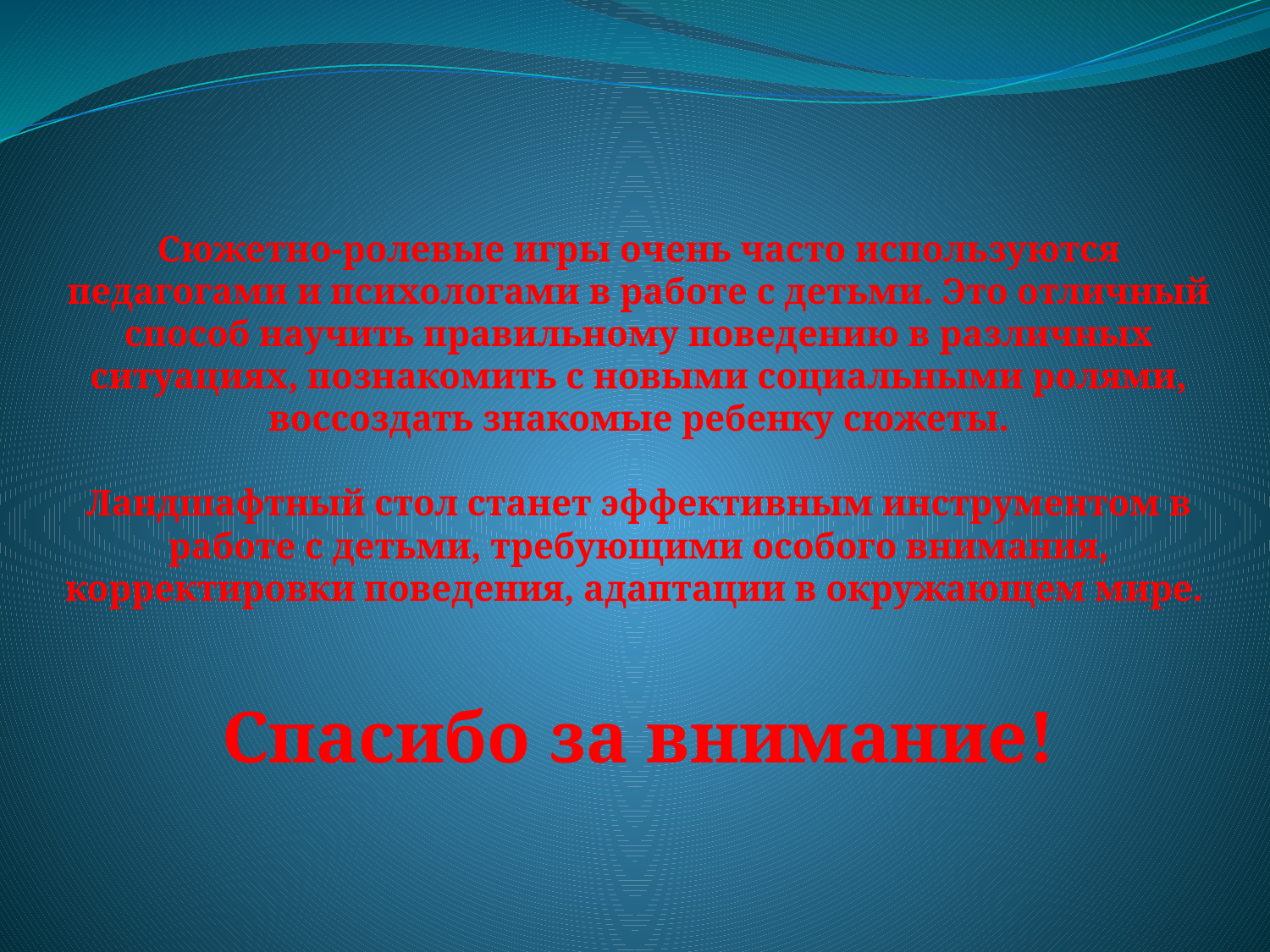

# Сюжетно-ролевые игры очень часто используются педагогами и психологами в работе с детьми. Это отличный способ научить правильному поведению в различных ситуациях, познакомить с новыми социальными ролями, воссоздать знакомые ребенку сюжеты. Ландшафтный стол станет эффективным инструментом в работе с детьми, требующими особого внимания, корректировки поведения, адаптации в окружающем мире. Спасибо за внимание!